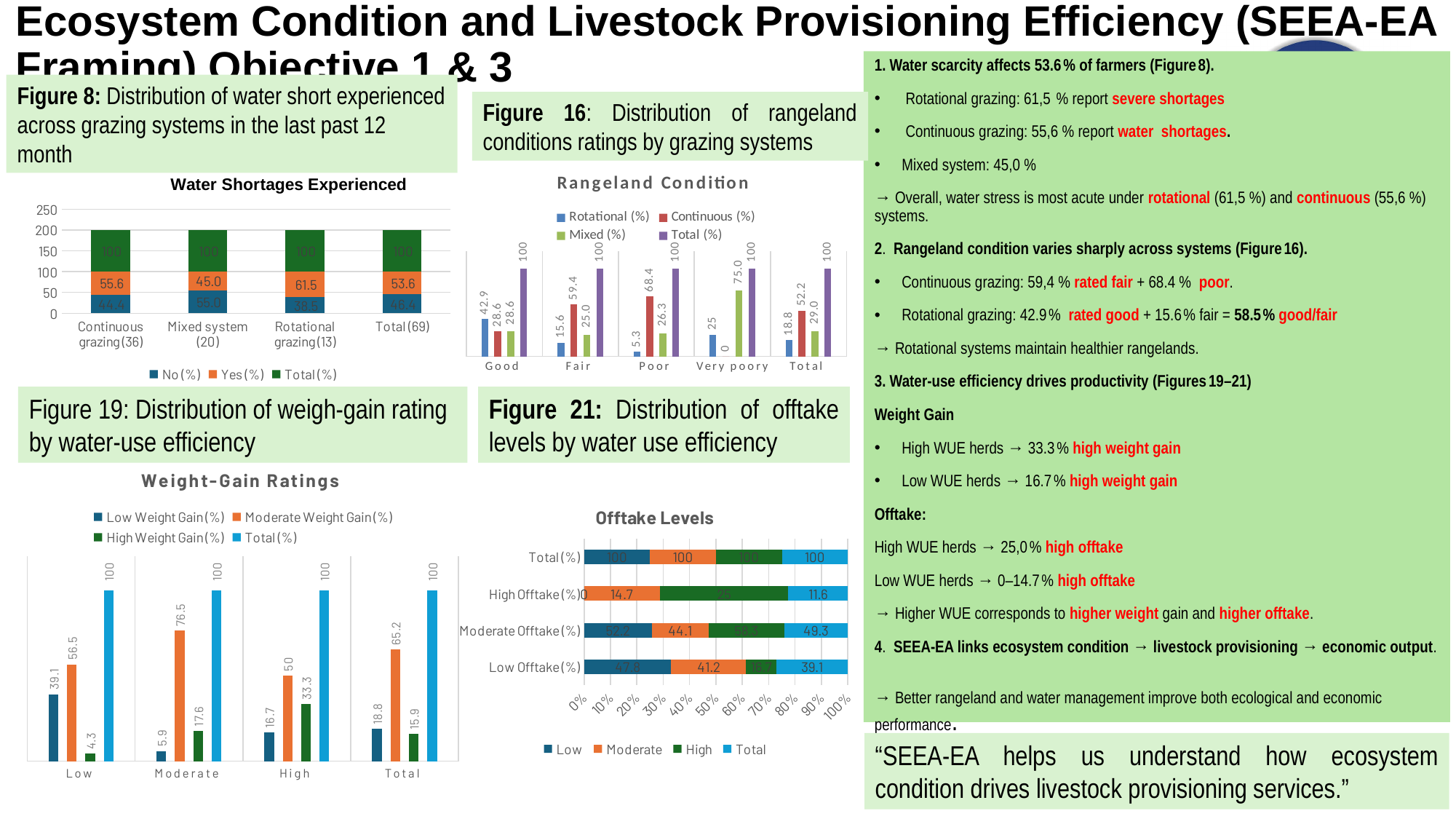

# Ecosystem Condition and Livestock Provisioning Efficiency (SEEA‑EA Framing) Objective 1 & 3
1. Water scarcity affects 53.6 % of farmers (Figure 8).
 Rotational grazing: 61,5  % report severe shortages
 Continuous grazing: 55,6 % report water  shortages.
Mixed system: 45,0 %
→ Overall, water stress is most acute under rotational (61,5 %) and continuous (55,6 %) systems.
2.  Rangeland condition varies sharply across systems (Figure 16).
Continuous grazing: 59,4 % rated fair + 68.4 %  poor.
Rotational grazing: 42.9 %  rated good + 15.6 % fair = 58.5 % good/fair
→ Rotational systems maintain healthier rangelands.
3. Water‑use efficiency drives productivity (Figures 19–21)
Weight Gain
High WUE herds → 33.3 % high weight gain
Low WUE herds → 16.7 % high weight gain
Offtake:
High WUE herds → 25,0 % high offtake
Low WUE herds → 0–14.7 % high offtake
→ Higher WUE corresponds to higher weight gain and higher offtake.
4.  SEEA‑EA links ecosystem condition → livestock provisioning → economic output.
→ Better rangeland and water management improve both ecological and economic performance.
Figure 8: Distribution of water short experienced across grazing systems in the last past 12 month
Figure 16: Distribution of rangeland conditions ratings by grazing systems

### Chart: Water Shortages Experienced

| Category | No (%) | Yes (%) | Total (%) |
|---|---|---|---|
| Continuous grazing (36) | 44.4 | 55.6 | 100.0 |
| Mixed system (20) | 55.0 | 45.0 | 100.0 |
| Rotational grazing (13) | 38.5 | 61.5 | 100.0 |
| Total (69) | 46.4 | 53.6 | 100.0 |

### Chart: Rangeland Condition

| Category | Rotational (%) | Continuous (%) | Mixed (%) | Total (%) |
|---|---|---|---|---|
| Good  | 42.9 | 28.6 | 28.6 | 100.0 |
| Fair  | 15.6 | 59.4 | 25.0 | 100.0 |
| Poor  | 5.3 | 68.4 | 26.3 | 100.0 |
| Very poory | 25.0 | 0.0 | 75.0 | 100.0 |
| Total  | 18.8 | 52.2 | 29.0 | 100.0 |
Figure 19: Distribution of weigh-gain rating by water-use efficiency
Figure 21: Distribution of offtake levels by water use efficiency

### Chart: Weight‑Gain Ratings

| Category | Low Weight Gain (%) | Moderate Weight Gain (%) | High Weight Gain (%) | Total (%) |
|---|---|---|---|---|
| Low  | 39.1 | 56.5 | 4.3 | 100.0 |
| Moderate  | 5.9 | 76.5 | 17.6 | 100.0 |
| High  | 16.7 | 50.0 | 33.3 | 100.0 |
| Total  | 18.8 | 65.2 | 15.9 | 100.0 |

### Chart: Offtake Levels

| Category | Low  | Moderate  | High  | Total  |
|---|---|---|---|---|
| Low Offtake (%) | 47.8 | 41.2 | 16.7 | 39.1 |
| Moderate Offtake (%) | 52.2 | 44.1 | 58.3 | 49.3 |
| High Offtake (%) | 0.0 | 14.7 | 25.0 | 11.6 |
| Total (%) | 100.0 | 100.0 | 100.0 | 100.0 |
“SEEA‑EA helps us understand how ecosystem condition drives livestock provisioning services.”